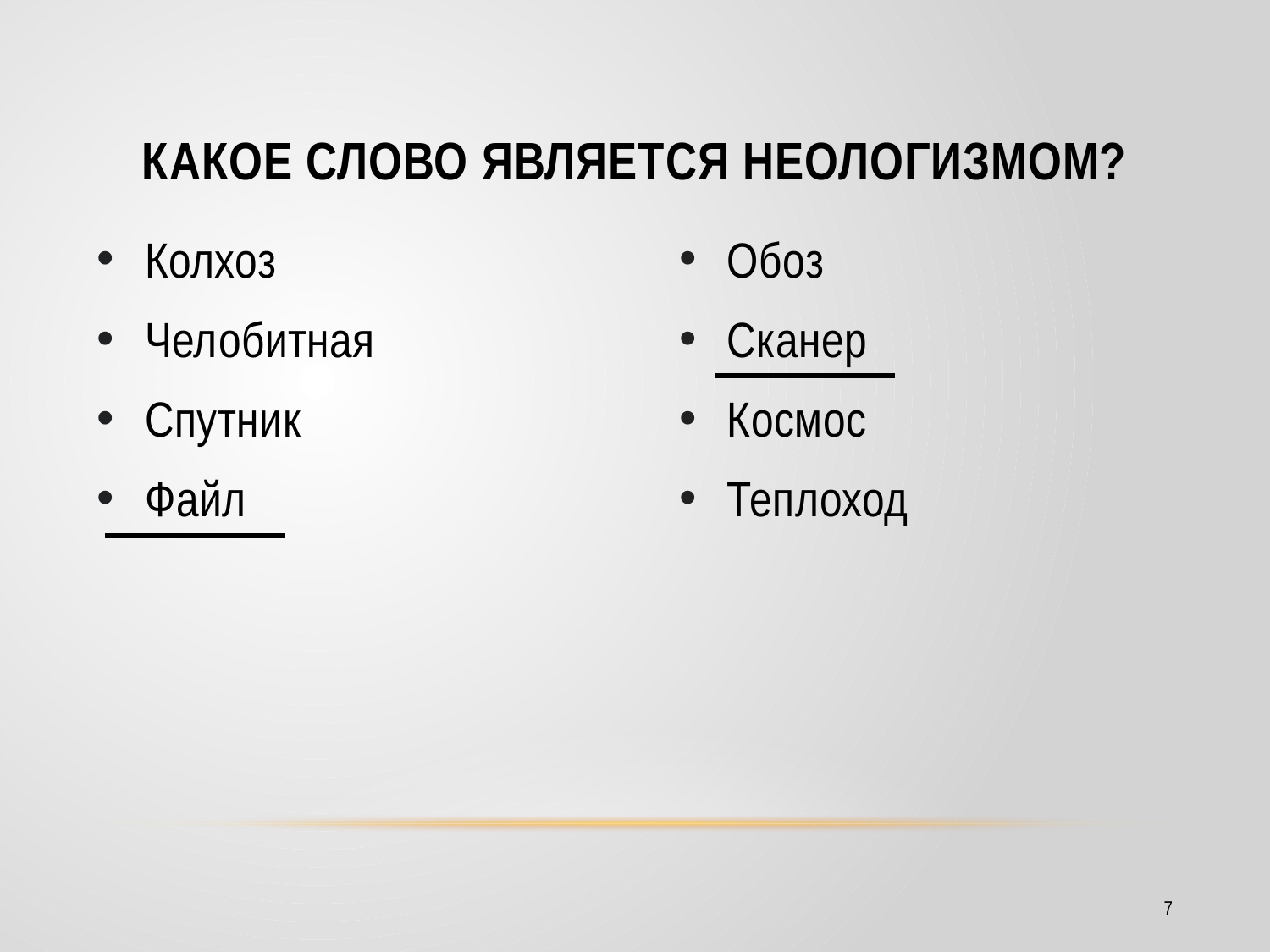

# Какое слово является неологизмом?
Колхоз
Челобитная
Спутник
Файл

Обоз
Сканер
Космос
Теплоход

7